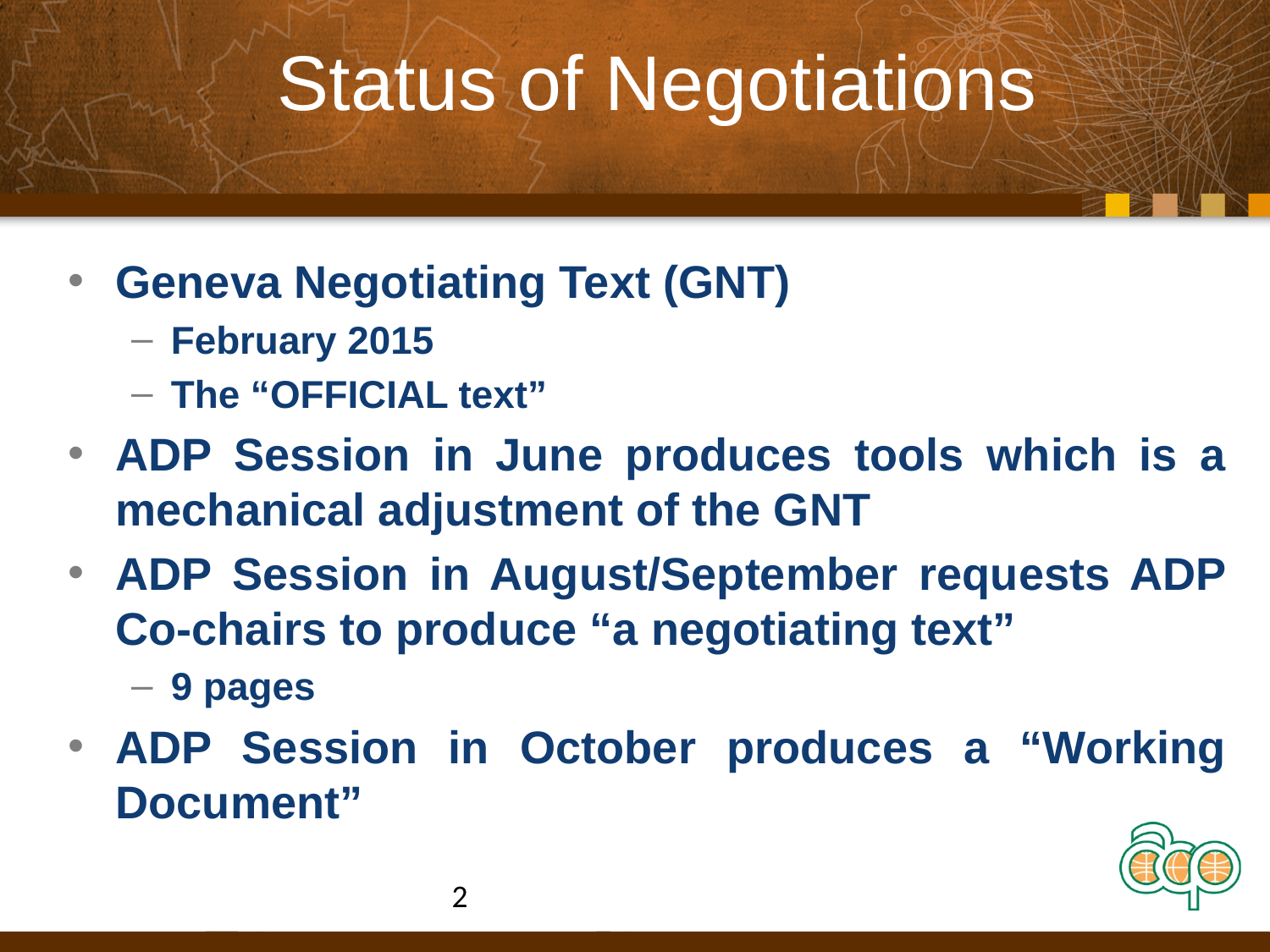

# Status of Negotiations
Geneva Negotiating Text (GNT)
February 2015
The “OFFICIAL text”
ADP Session in June produces tools which is a mechanical adjustment of the GNT
ADP Session in August/September requests ADP Co-chairs to produce “a negotiating text”
9 pages
ADP Session in October produces a “Working Document”

2